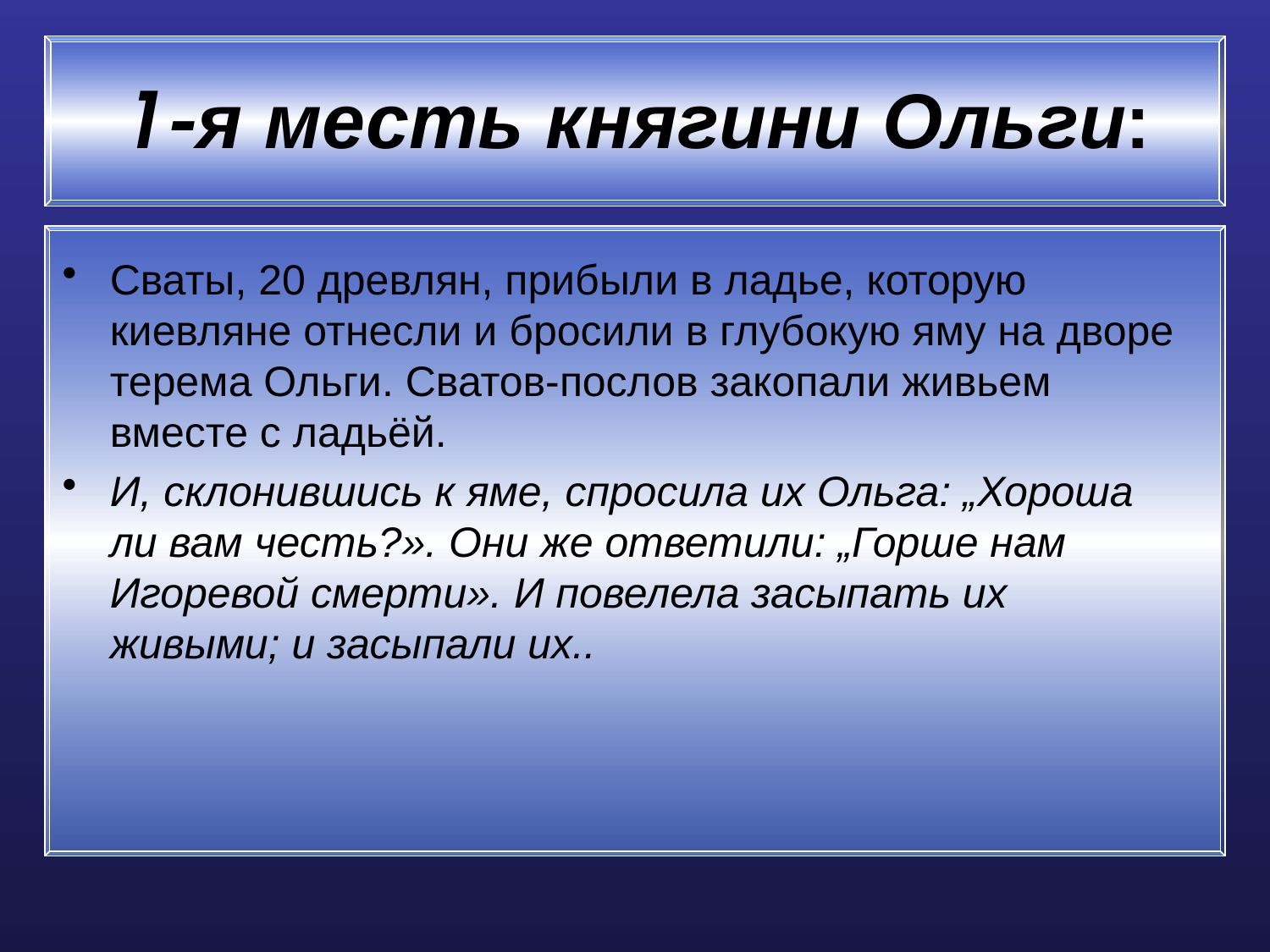

# 1-я месть княгини Ольги:
Сваты, 20 древлян, прибыли в ладье, которую киевляне отнесли и бросили в глубокую яму на дворе терема Ольги. Сватов-послов закопали живьем вместе с ладьёй.
И, склонившись к яме, спросила их Ольга: „Хороша ли вам честь?». Они же ответили: „Горше нам Игоревой смерти». И повелела засыпать их живыми; и засыпали их..